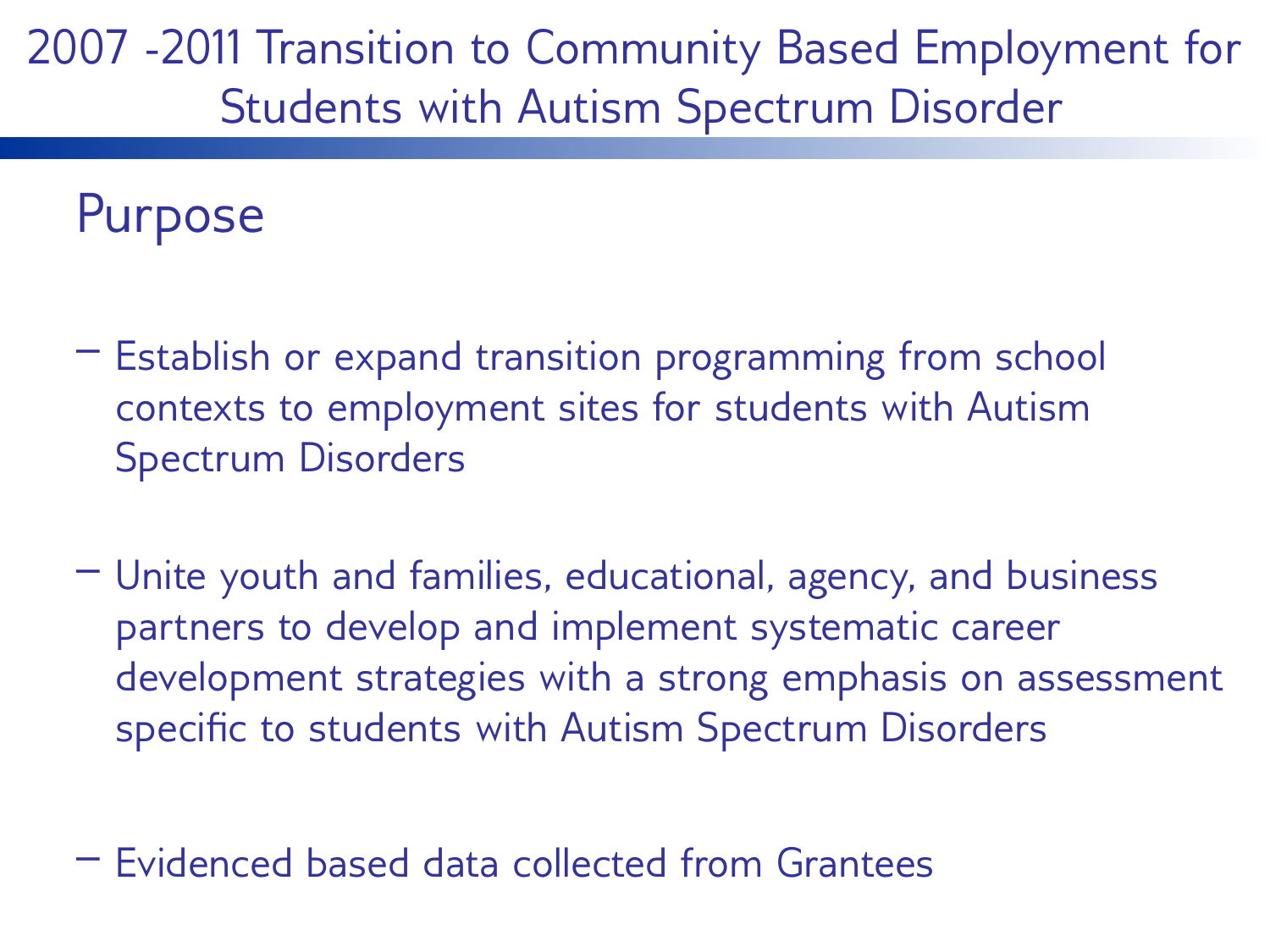

# 2007 -2011 Transition to Community Based Employment for Students with Autism Spectrum Disorder
Purpose

Establish or expand transition programming from school contexts to employment sites for students with Autism Spectrum Disorders

Unite youth and families, educational, agency, and business partners to develop and implement systematic career development strategies with a strong emphasis on assessment specific to students with Autism Spectrum Disorders

Evidenced based data collected from Grantees